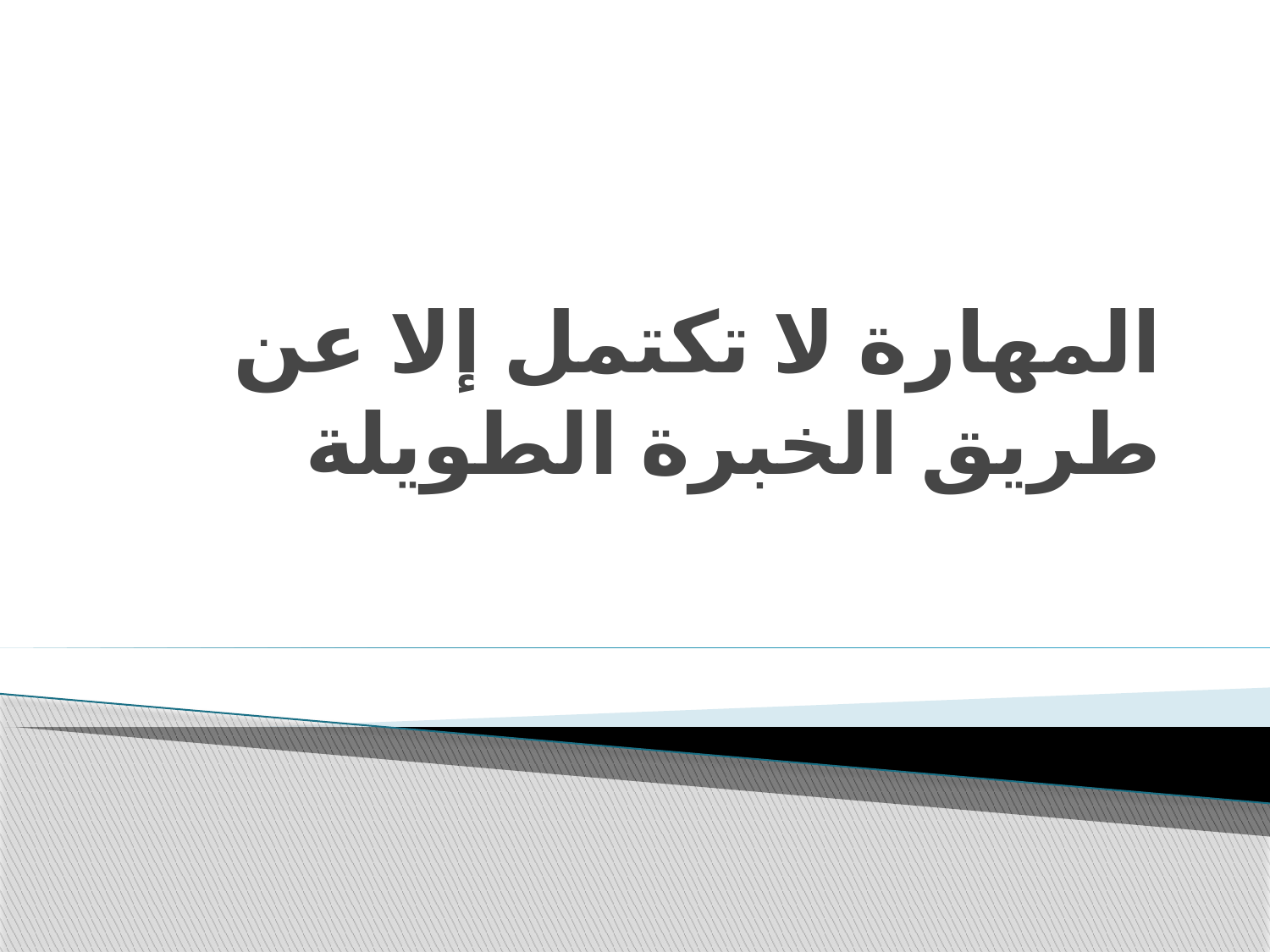

# المهارة لا تكتمل إلا عن طريق الخبرة الطويلة